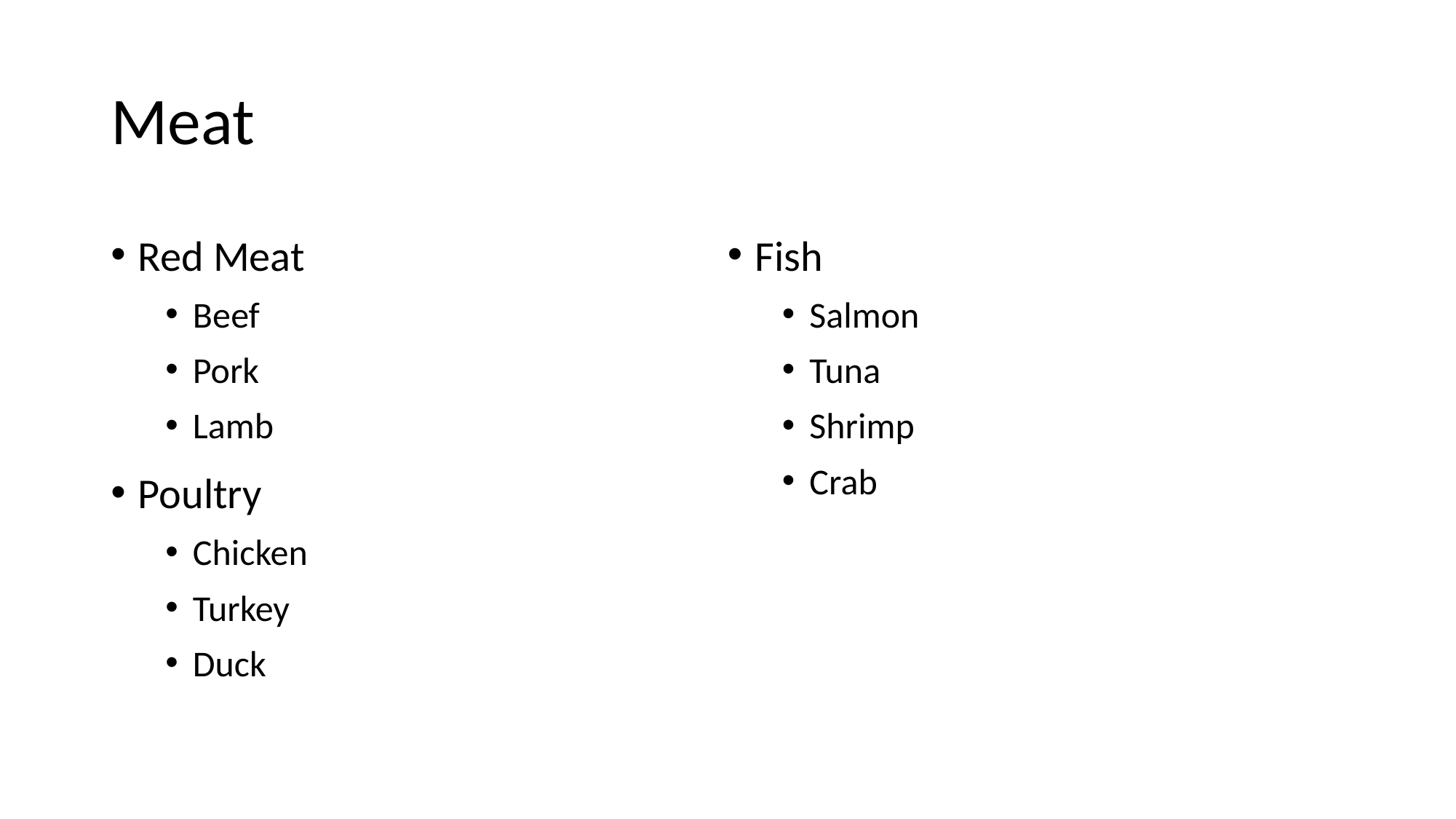

# Meat
Red Meat
Beef
Pork
Lamb
Poultry
Chicken
Turkey
Duck
Fish
Salmon
Tuna
Shrimp
Crab